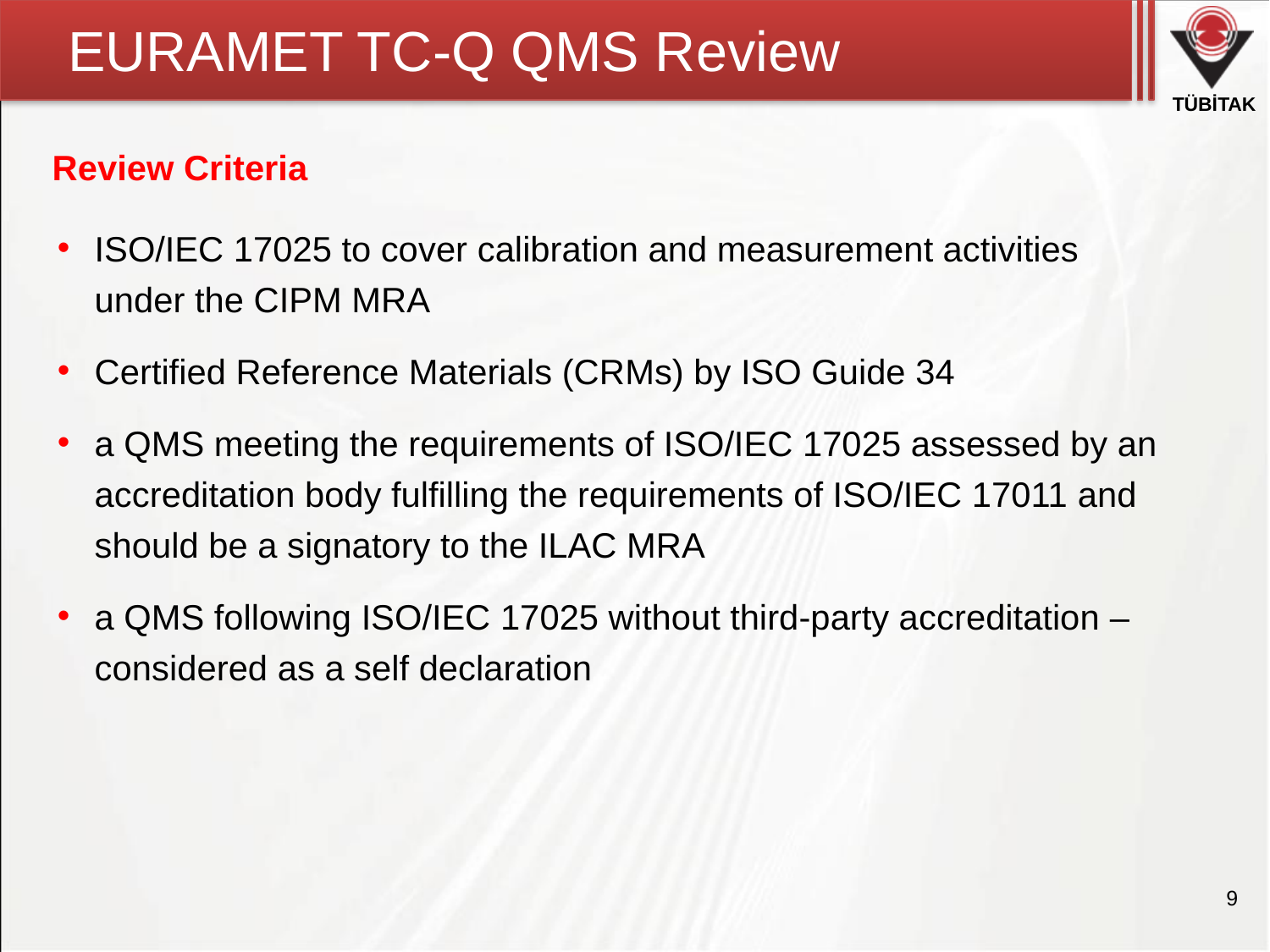

# EURAMET TC-Q QMS Review

Review Criteria
ISO/IEC 17025 to cover calibration and measurement activities under the CIPM MRA
Certified Reference Materials (CRMs) by ISO Guide 34
a QMS meeting the requirements of ISO/IEC 17025 assessed by an accreditation body fulfilling the requirements of ISO/IEC 17011 and should be a signatory to the ILAC MRA
a QMS following ISO/IEC 17025 without third-party accreditation – considered as a self declaration

9